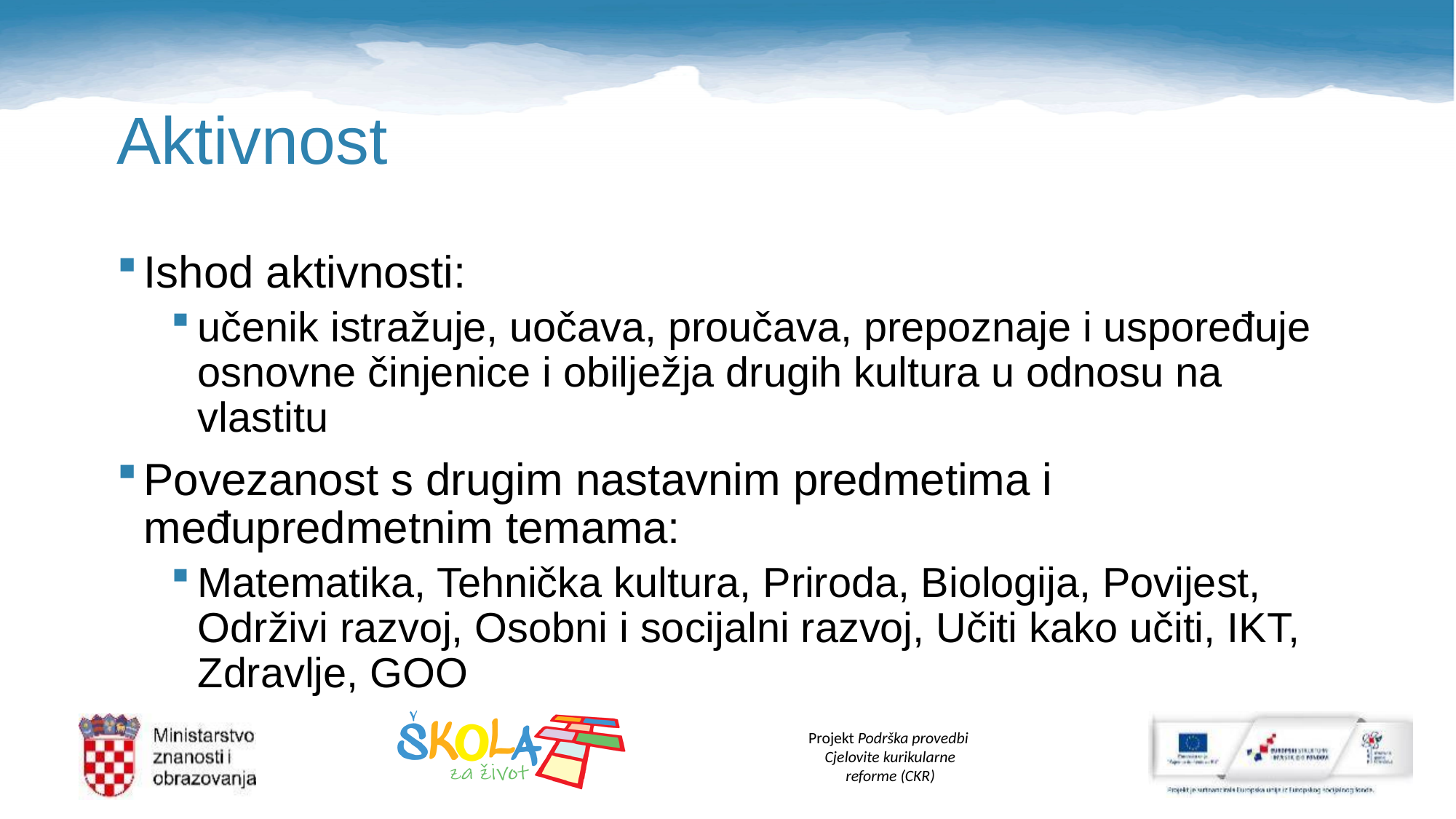

# Aktivnost
Ishod aktivnosti:
učenik istražuje, uočava, proučava, prepoznaje i uspoređuje osnovne činjenice i obilježja drugih kultura u odnosu na vlastitu
Povezanost s drugim nastavnim predmetima i međupredmetnim temama:
Matematika, Tehnička kultura, Priroda, Biologija, Povijest, Održivi razvoj, Osobni i socijalni razvoj, Učiti kako učiti, IKT, Zdravlje, GOO